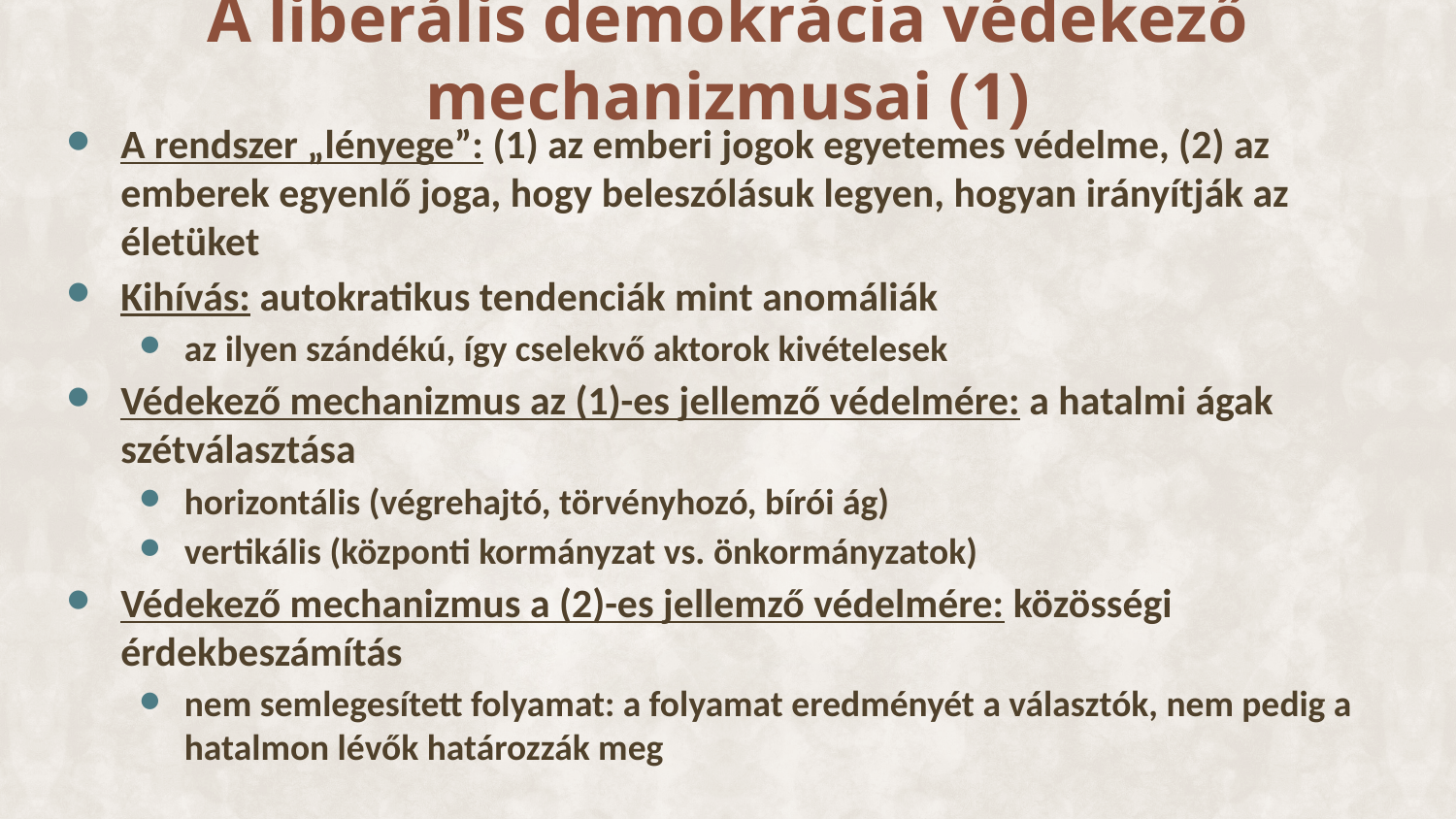

# A liberális demokrácia védekező mechanizmusai (1)
A rendszer „lényege”: (1) az emberi jogok egyetemes védelme, (2) az emberek egyenlő joga, hogy beleszólásuk legyen, hogyan irányítják az életüket
Kihívás: autokratikus tendenciák mint anomáliák
az ilyen szándékú, így cselekvő aktorok kivételesek
Védekező mechanizmus az (1)-es jellemző védelmére: a hatalmi ágak szétválasztása
horizontális (végrehajtó, törvényhozó, bírói ág)
vertikális (központi kormányzat vs. önkormányzatok)
Védekező mechanizmus a (2)-es jellemző védelmére: közösségi érdekbeszámítás
nem semlegesített folyamat: a folyamat eredményét a választók, nem pedig a hatalmon lévők határozzák meg